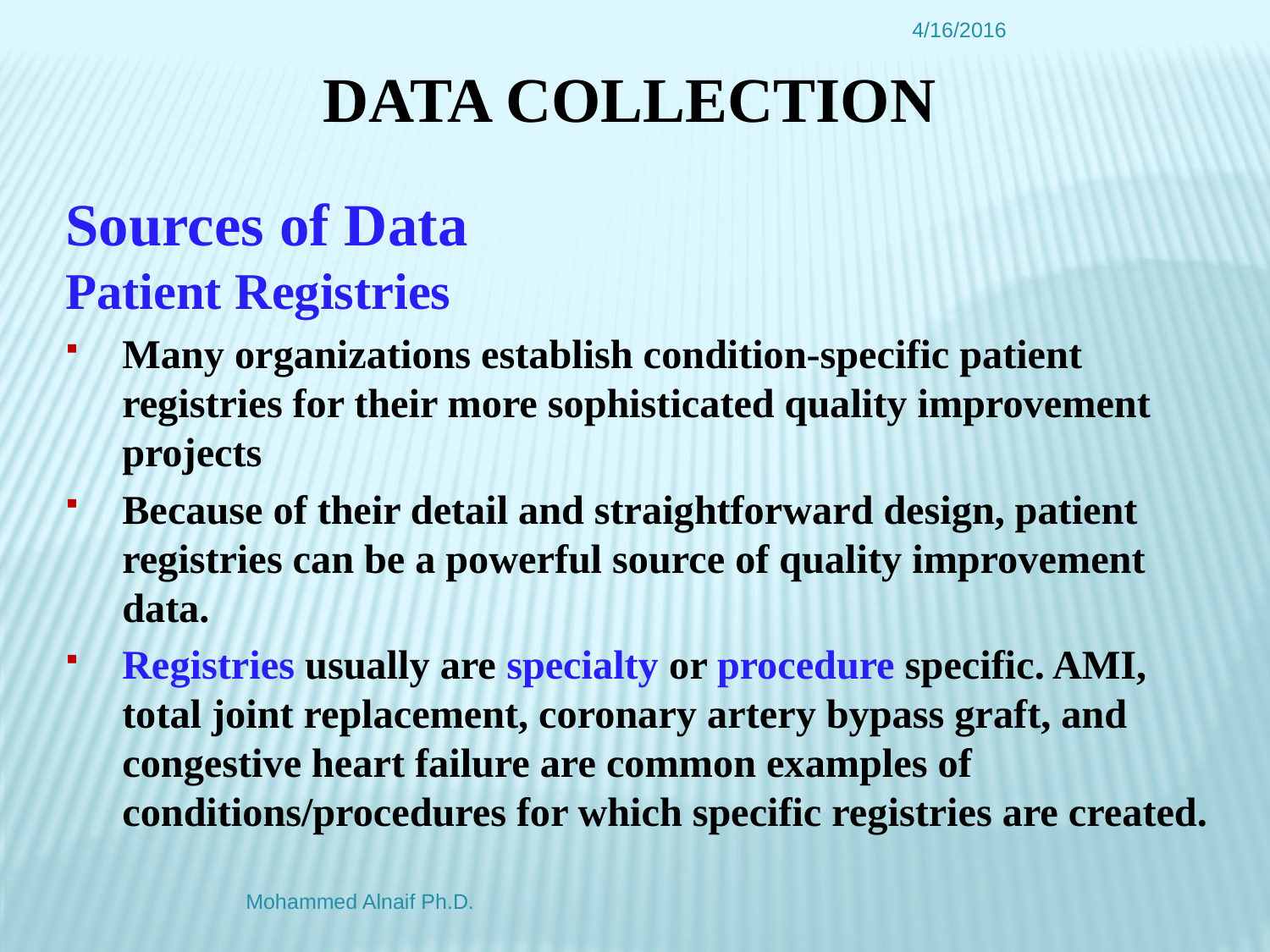

4/16/2016
# Data Collection
Sources of Data
Patient Registries
Many organizations establish condition-specific patient registries for their more sophisticated quality improvement projects
Because of their detail and straightforward design, patient registries can be a powerful source of quality improvement data.
Registries usually are specialty or procedure specific. AMI, total joint replacement, coronary artery bypass graft, and congestive heart failure are common examples of conditions/procedures for which specific registries are created.
Mohammed Alnaif Ph.D.
58